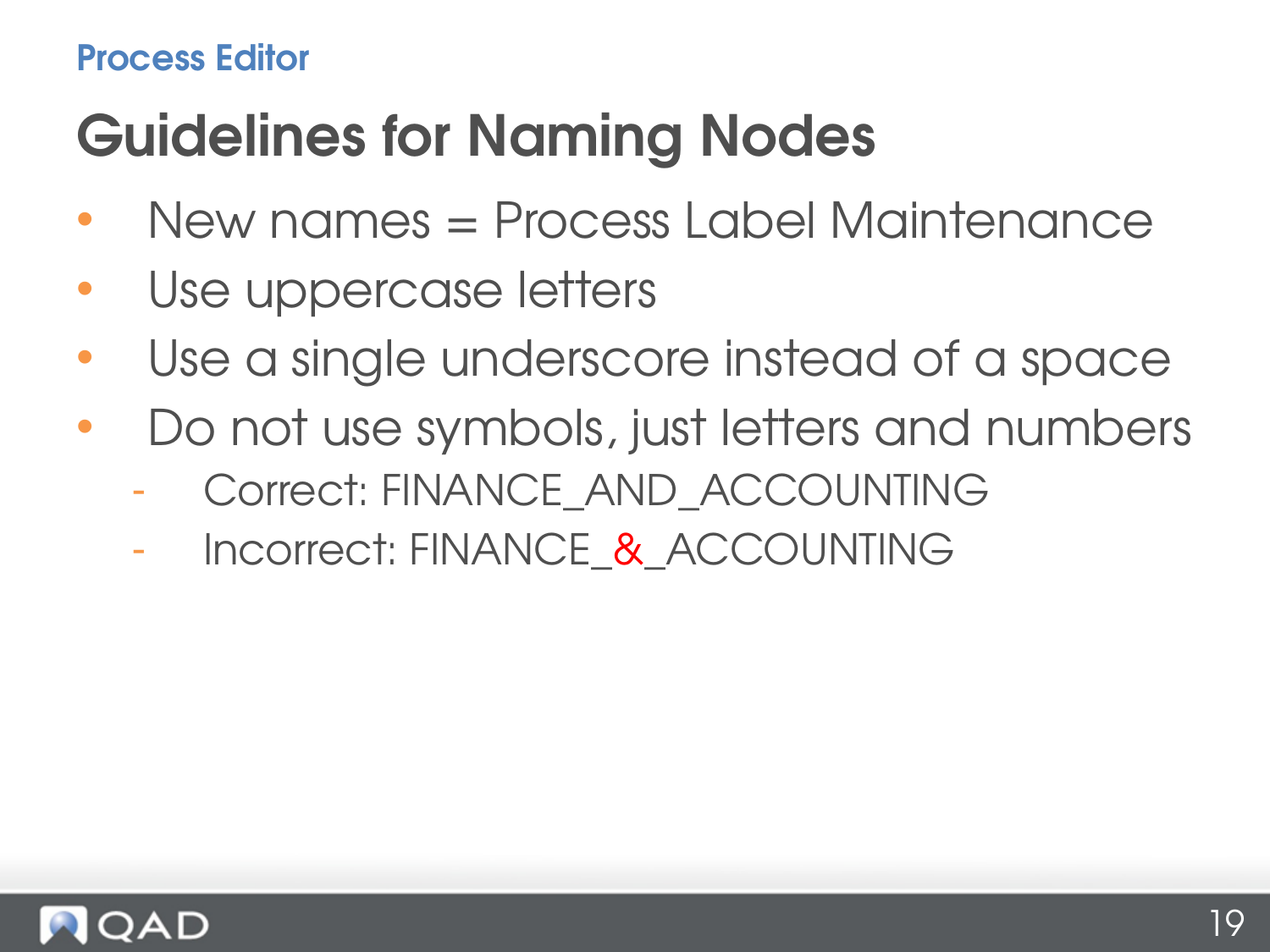

Process Editor
# Guidelines for Naming Nodes
New names = Process Label Maintenance
Use uppercase letters
Use a single underscore instead of a space
Do not use symbols, just letters and numbers
Correct: FINANCE_AND_ACCOUNTING
Incorrect: FINANCE_&_ACCOUNTING

19